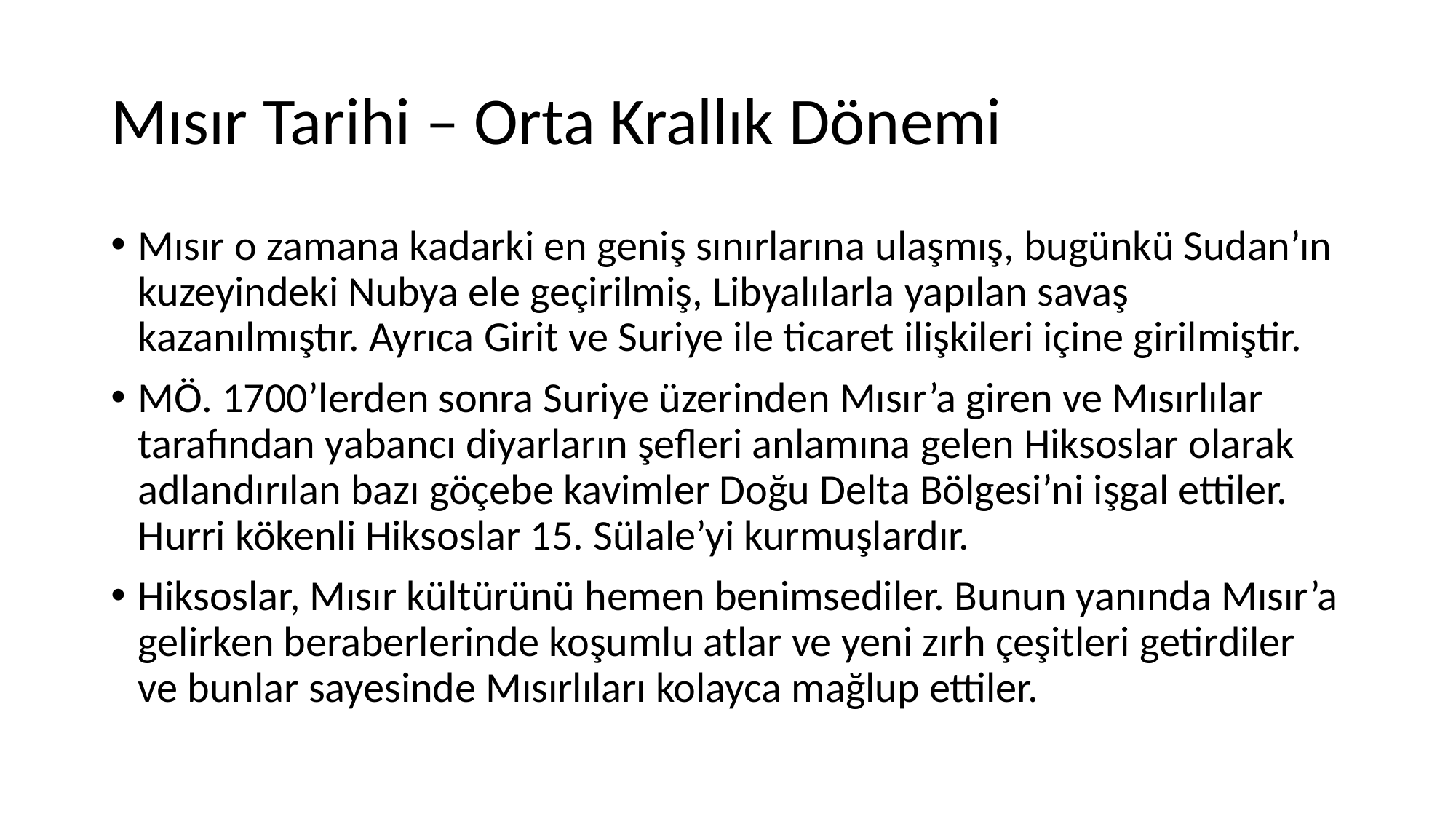

# Mısır Tarihi – Orta Krallık Dönemi
Mısır o zamana kadarki en geniş sınırlarına ulaşmış, bugünkü Sudan’ın kuzeyindeki Nubya ele geçirilmiş, Libyalılarla yapılan savaş kazanılmıştır. Ayrıca Girit ve Suriye ile ticaret ilişkileri içine girilmiştir.
MÖ. 1700’lerden sonra Suriye üzerinden Mısır’a giren ve Mısırlılar tarafından yabancı diyarların şefleri anlamına gelen Hiksoslar olarak adlandırılan bazı göçebe kavimler Doğu Delta Bölgesi’ni işgal ettiler. Hurri kökenli Hiksoslar 15. Sülale’yi kurmuşlardır.
Hiksoslar, Mısır kültürünü hemen benimsediler. Bunun yanında Mısır’a gelirken beraberlerinde koşumlu atlar ve yeni zırh çeşitleri getirdiler ve bunlar sayesinde Mısırlıları kolayca mağlup ettiler.